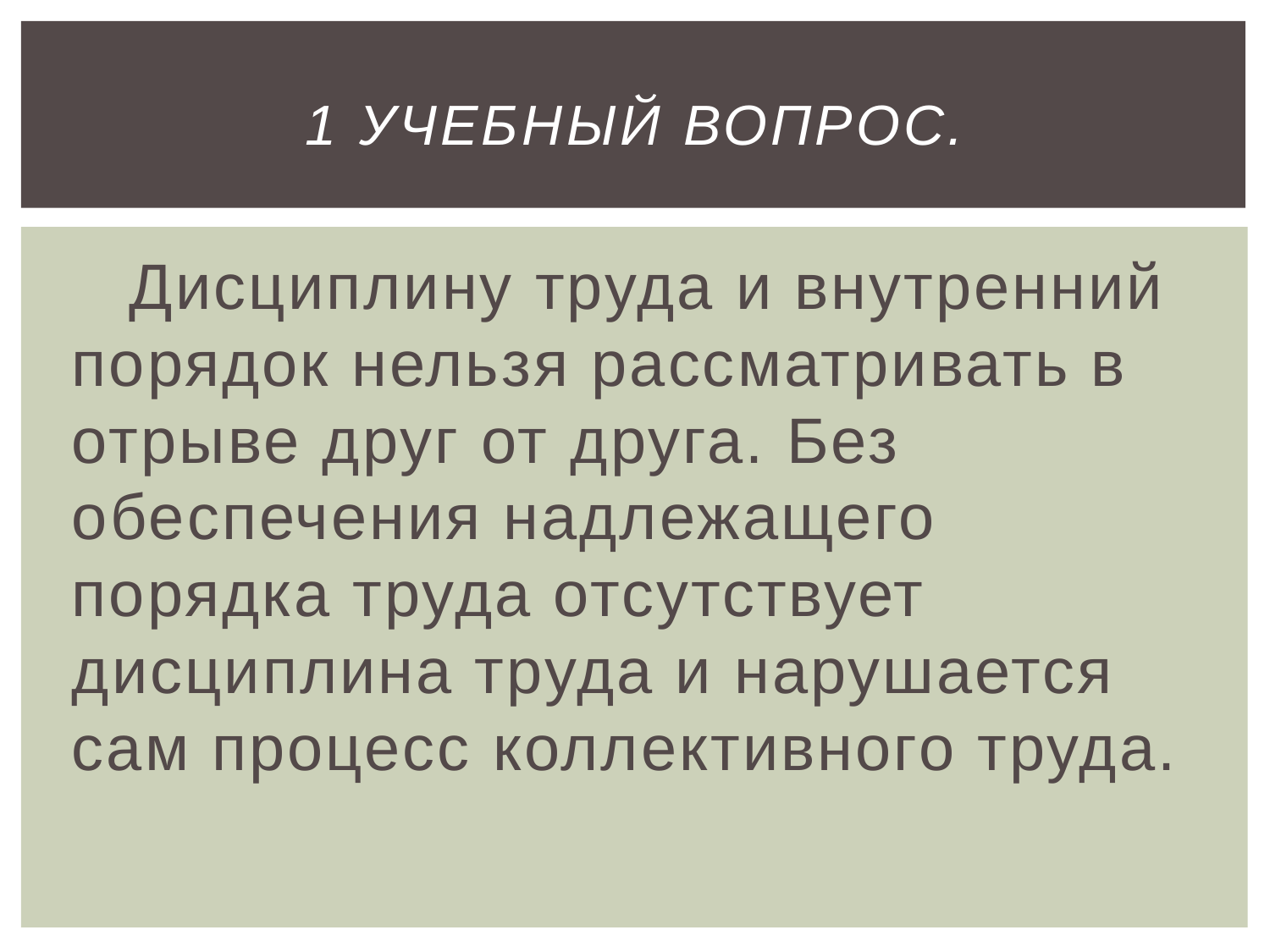

# 1 учебный вопрос.
     Дисциплину труда и внутренний порядок нельзя рассматривать в отрыве друг от друга. Без обеспечения надлежащего порядка труда отсутствует дисциплина труда и нарушается сам процесс коллективного труда.